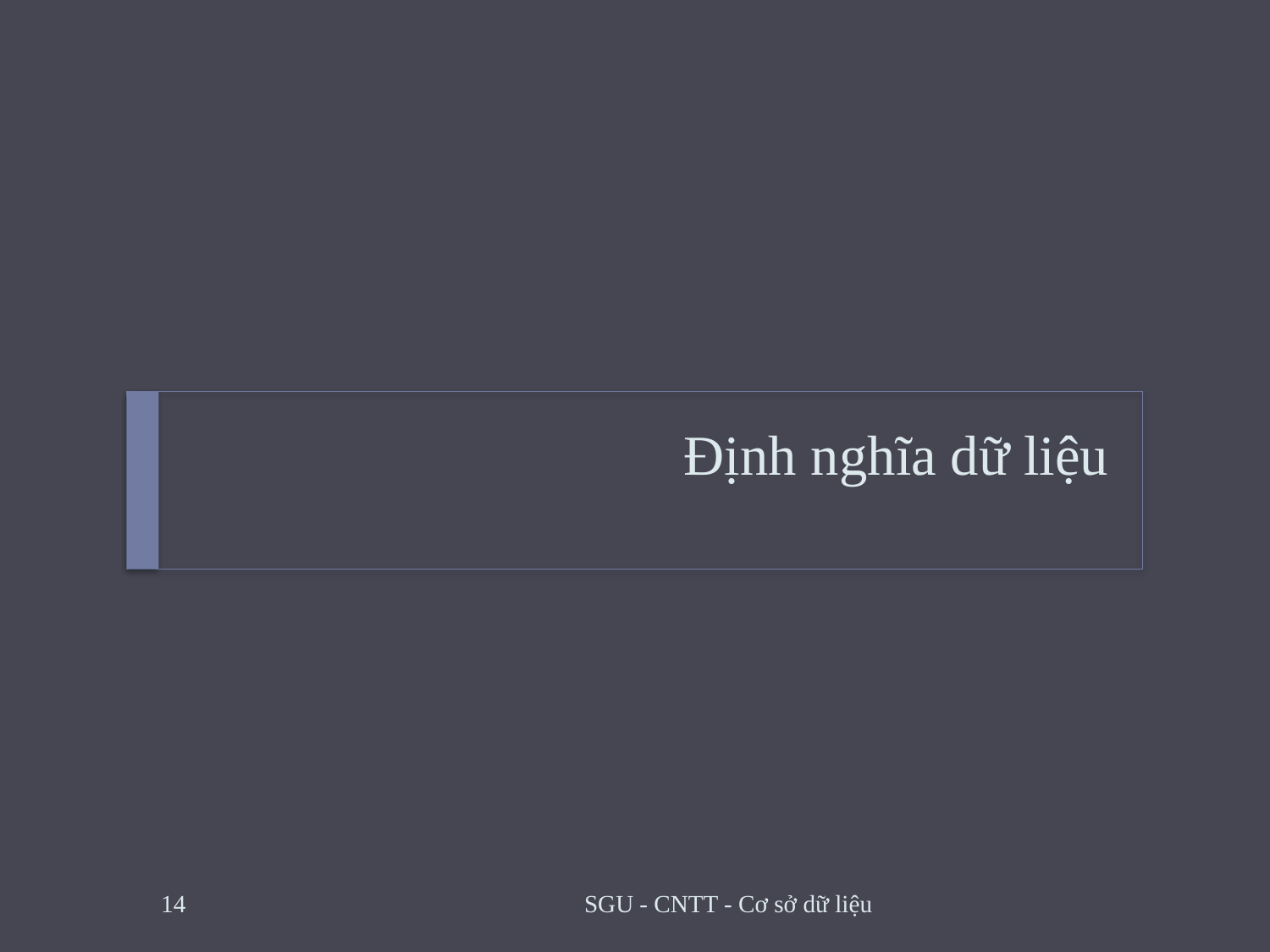

# Định nghĩa dữ liệu

14
SGU - CNTT - Cơ sở dữ liệu